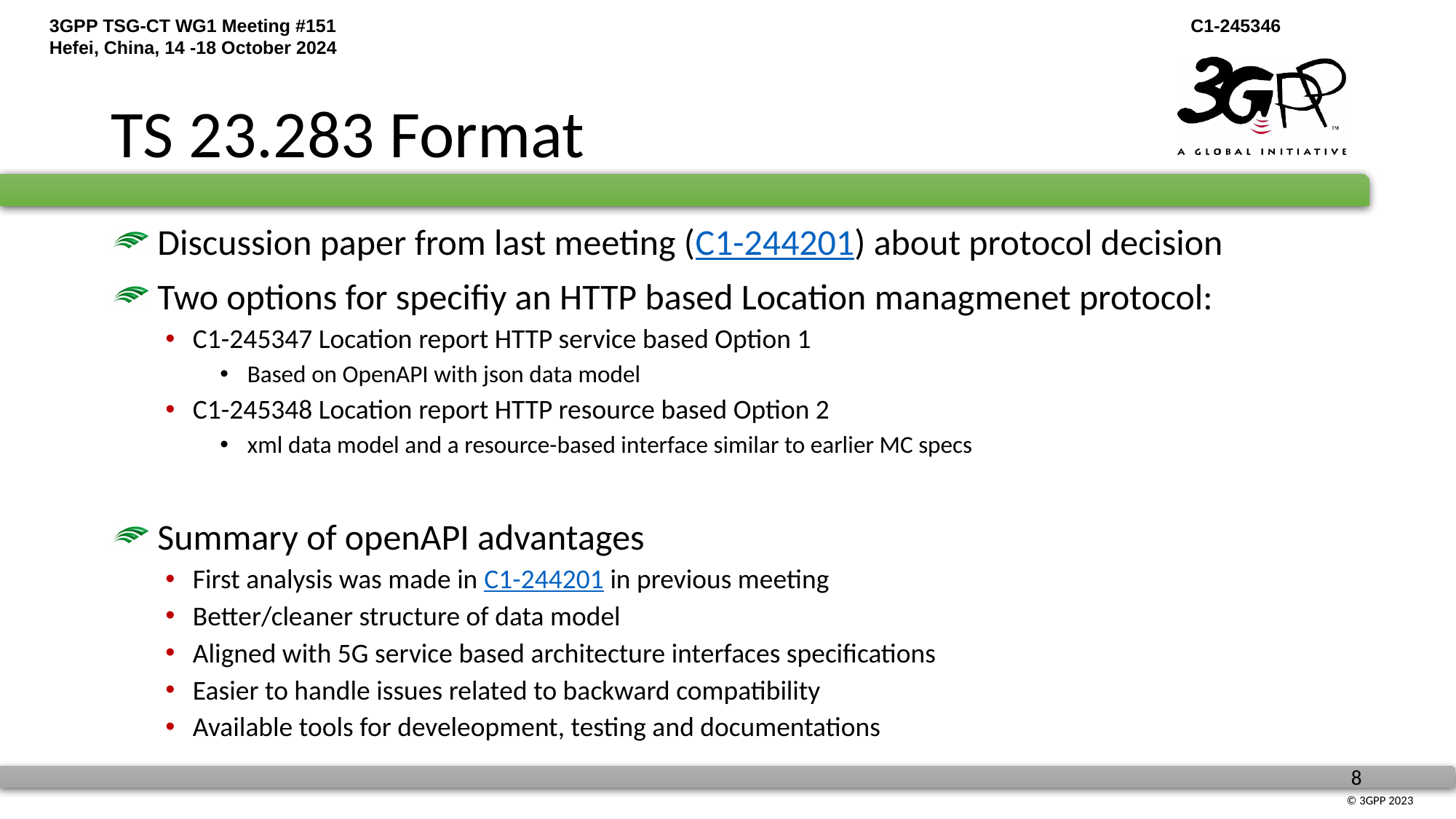

# TS 23.283 Format
 Discussion paper from last meeting (C1-244201) about protocol decision
 Two options for specifiy an HTTP based Location managmenet protocol:
C1-245347 Location report HTTP service based Option 1
Based on OpenAPI with json data model
C1-245348 Location report HTTP resource based Option 2
xml data model and a resource-based interface similar to earlier MC specs

 Summary of openAPI advantages
First analysis was made in C1-244201 in previous meeting
Better/cleaner structure of data model
Aligned with 5G service based architecture interfaces specifications
Easier to handle issues related to backward compatibility
Available tools for develeopment, testing and documentations